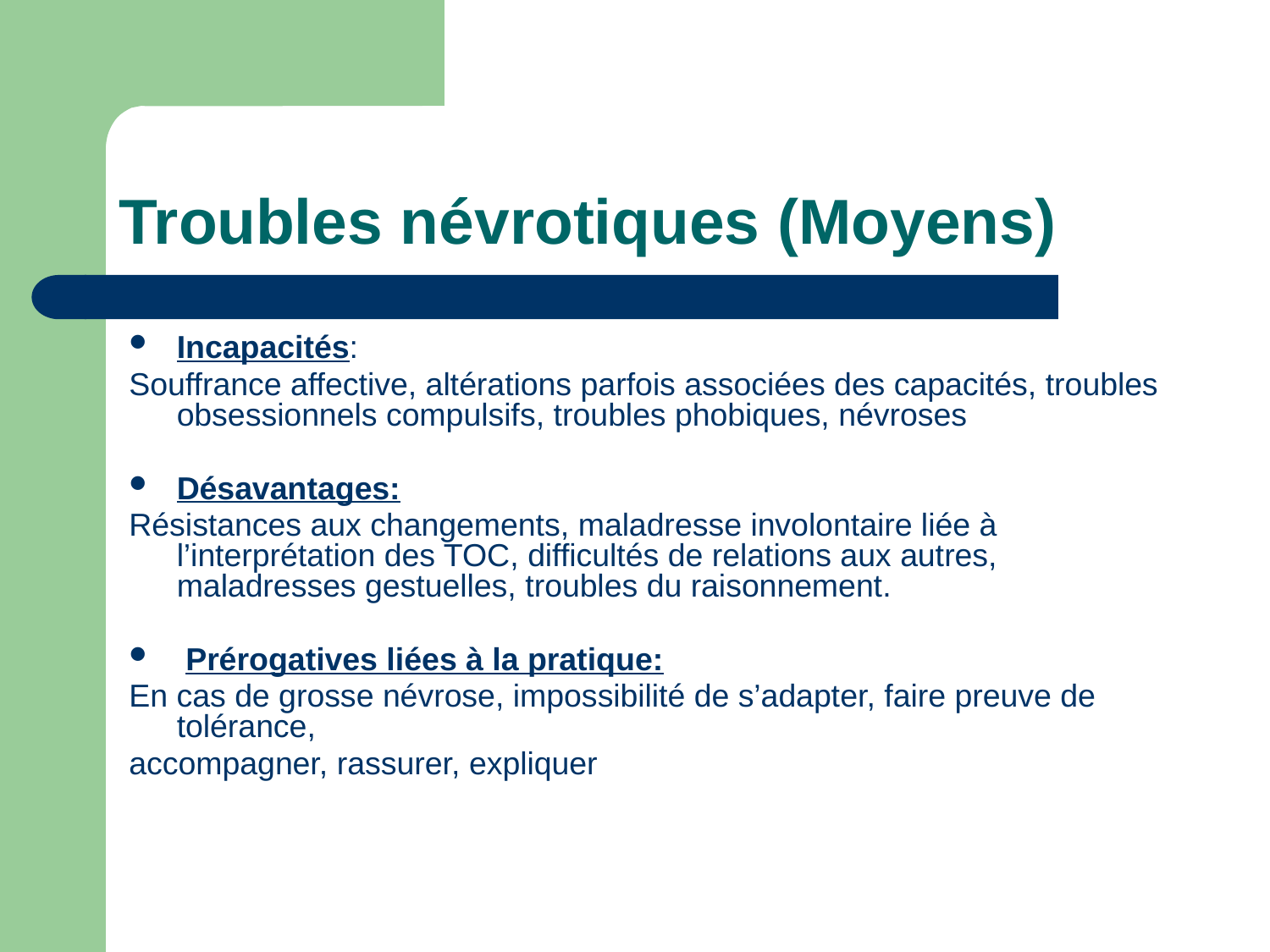

# Troubles névrotiques (Moyens)
Incapacités:
Souffrance affective, altérations parfois associées des capacités, troubles obsessionnels compulsifs, troubles phobiques, névroses

Désavantages:
Résistances aux changements, maladresse involontaire liée à l’interprétation des TOC, difficultés de relations aux autres, maladresses gestuelles, troubles du raisonnement.

 Prérogatives liées à la pratique:
En cas de grosse névrose, impossibilité de s’adapter, faire preuve de tolérance,
accompagner, rassurer, expliquer